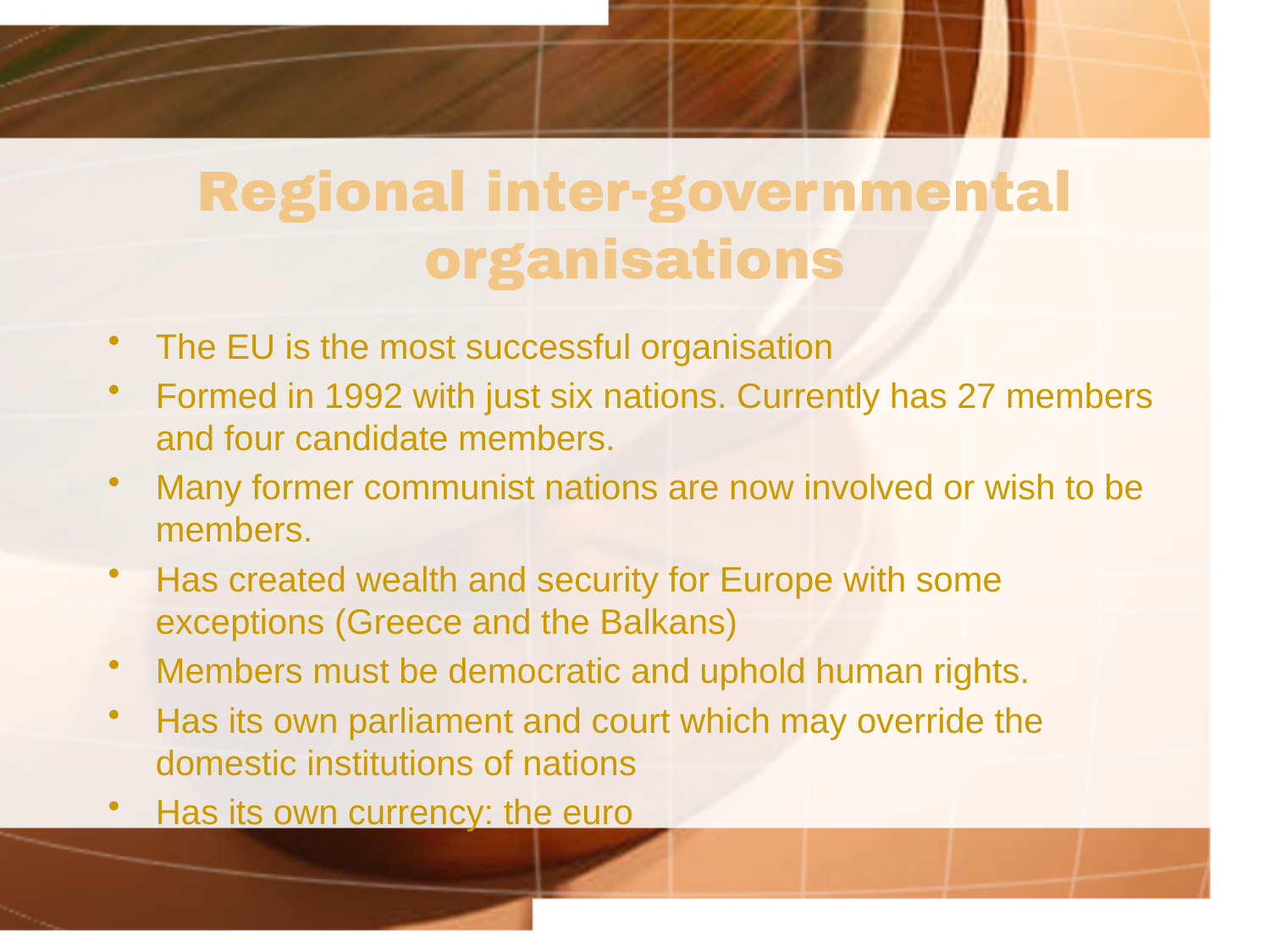

# Regional inter-governmental organisations
The EU is the most successful organisation
Formed in 1992 with just six nations. Currently has 27 members and four candidate members.
Many former communist nations are now involved or wish to be members.
Has created wealth and security for Europe with some exceptions (Greece and the Balkans)
Members must be democratic and uphold human rights.
Has its own parliament and court which may override the domestic institutions of nations
Has its own currency: the euro